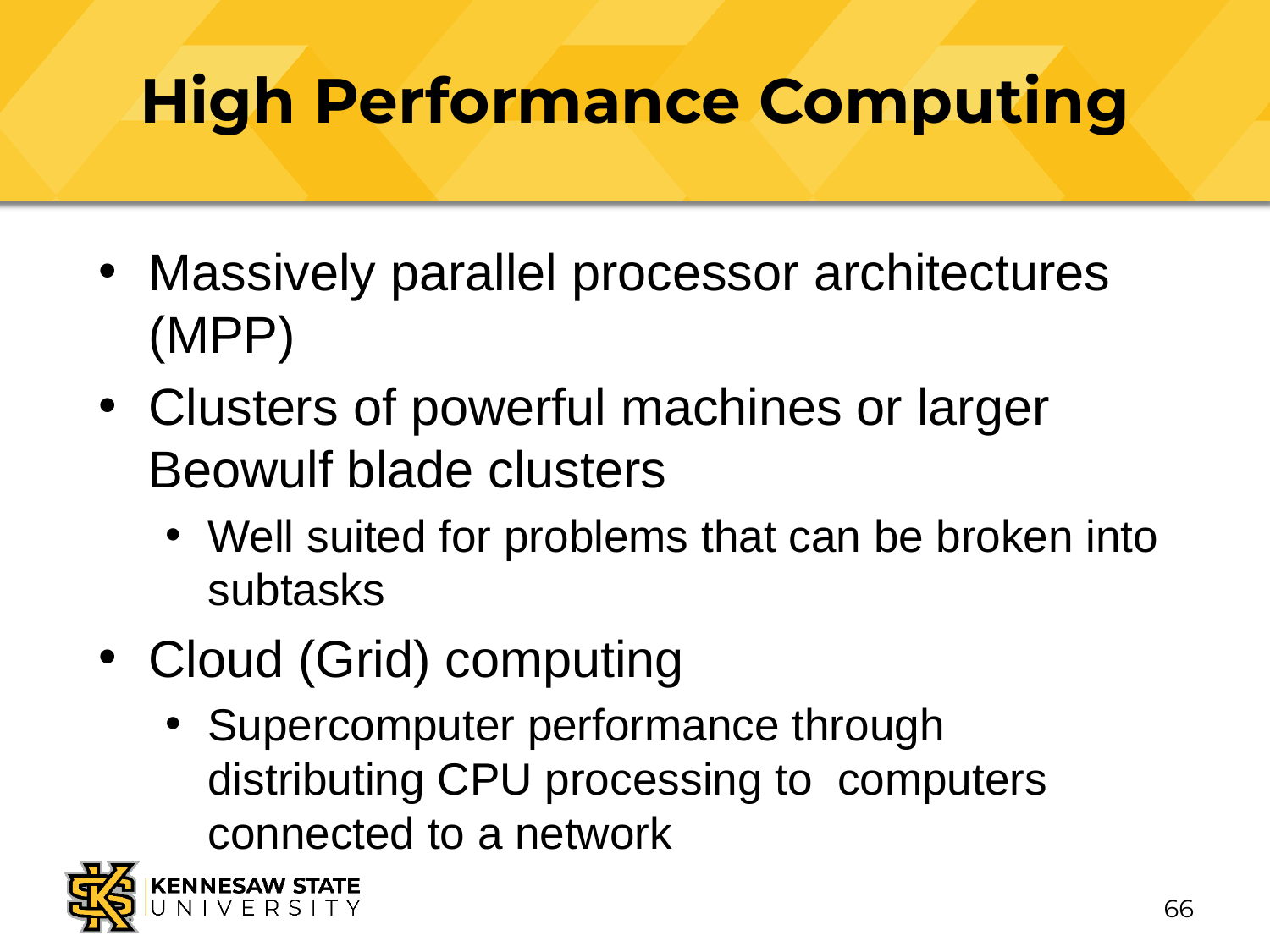

# High Performance Computing
Massively parallel processor architectures (MPP)
Clusters of powerful machines or larger Beowulf blade clusters
Well suited for problems that can be broken into subtasks
Cloud (Grid) computing
Supercomputer performance through distributing CPU processing to  computers connected to a network
66